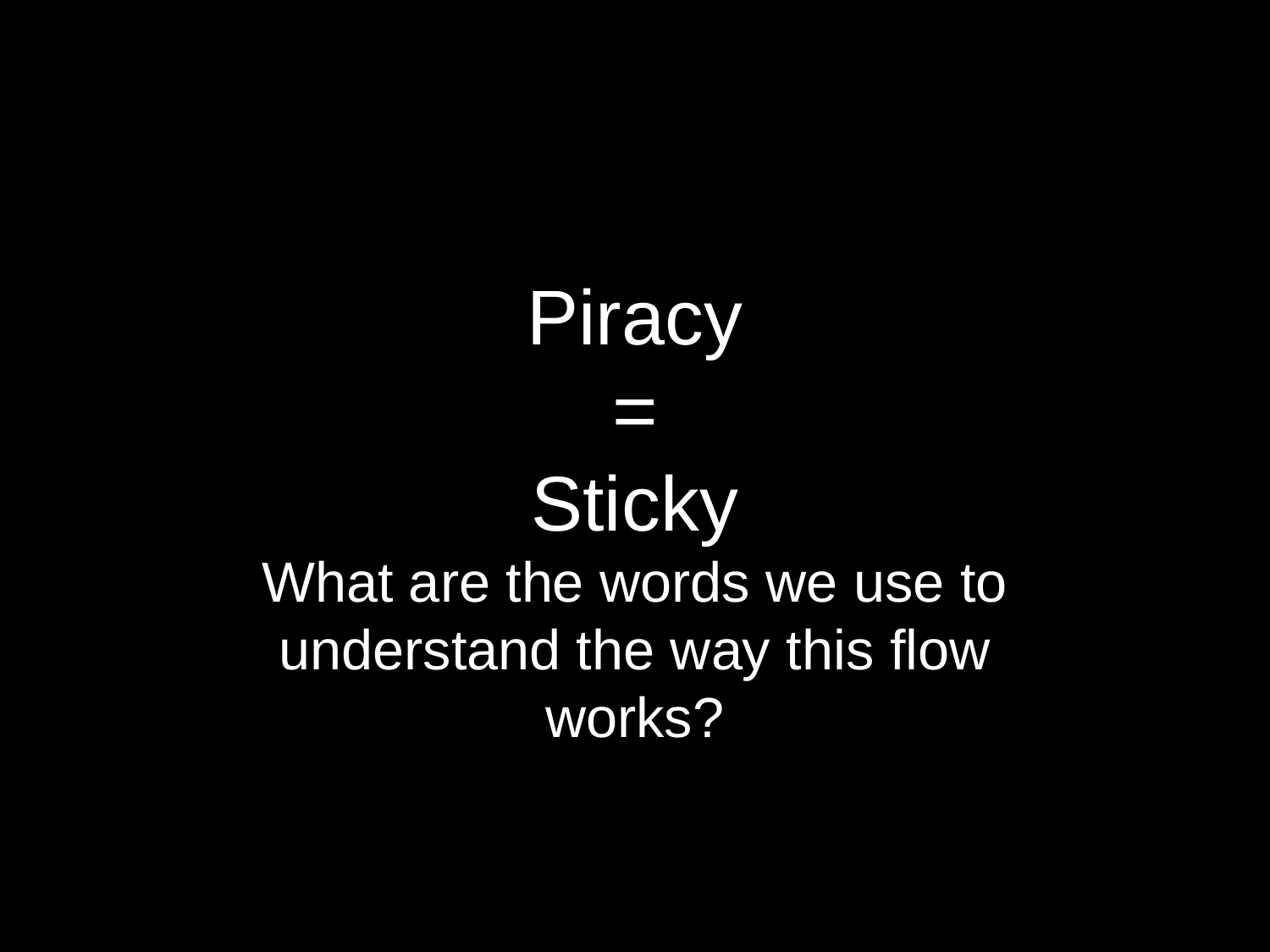

# Piracy = Sticky born
What are the words we use to understand the way this flow works?